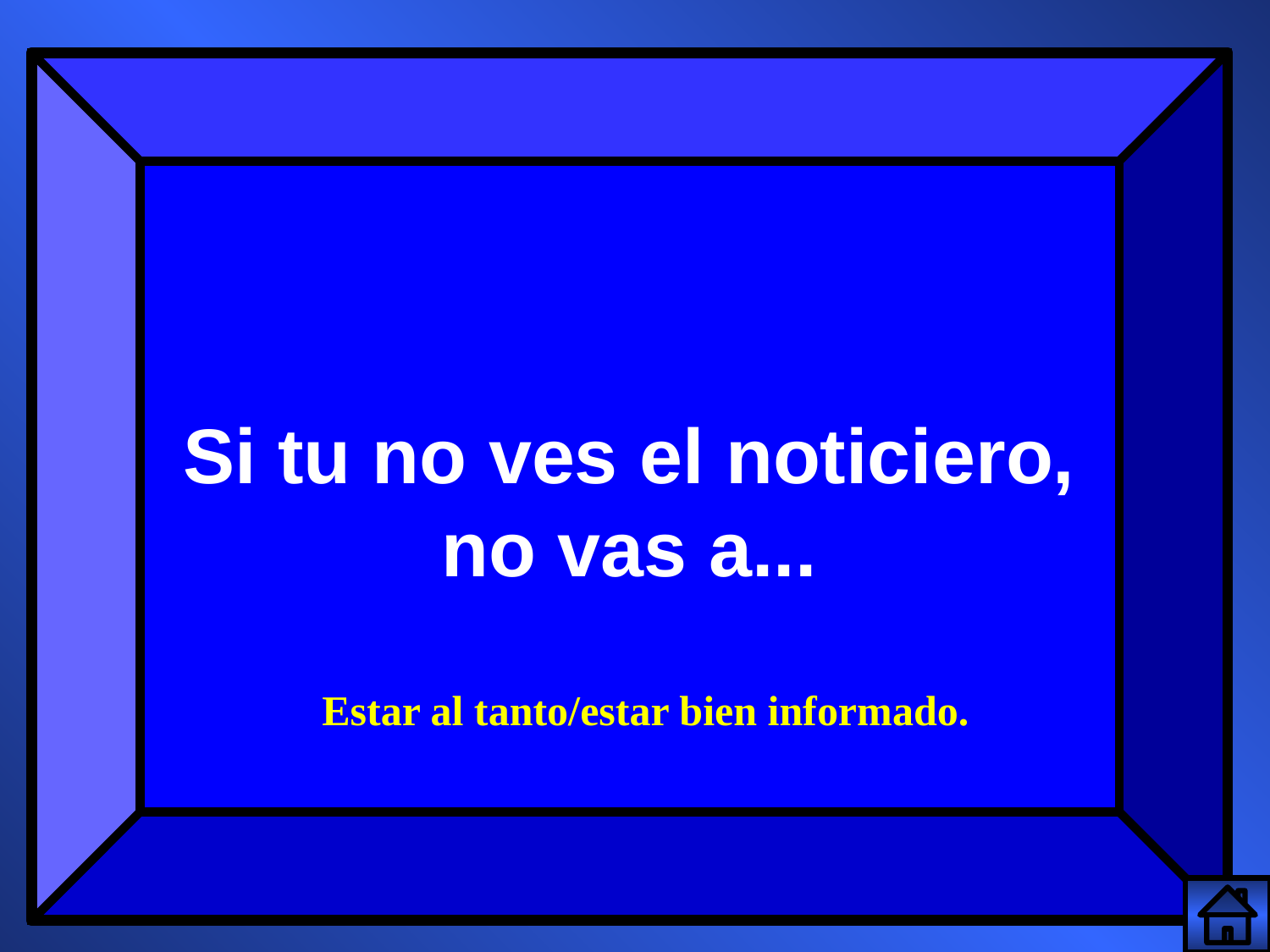

Si tu no ves el noticiero,
no vas a...

Estar al tanto/estar bien informado.